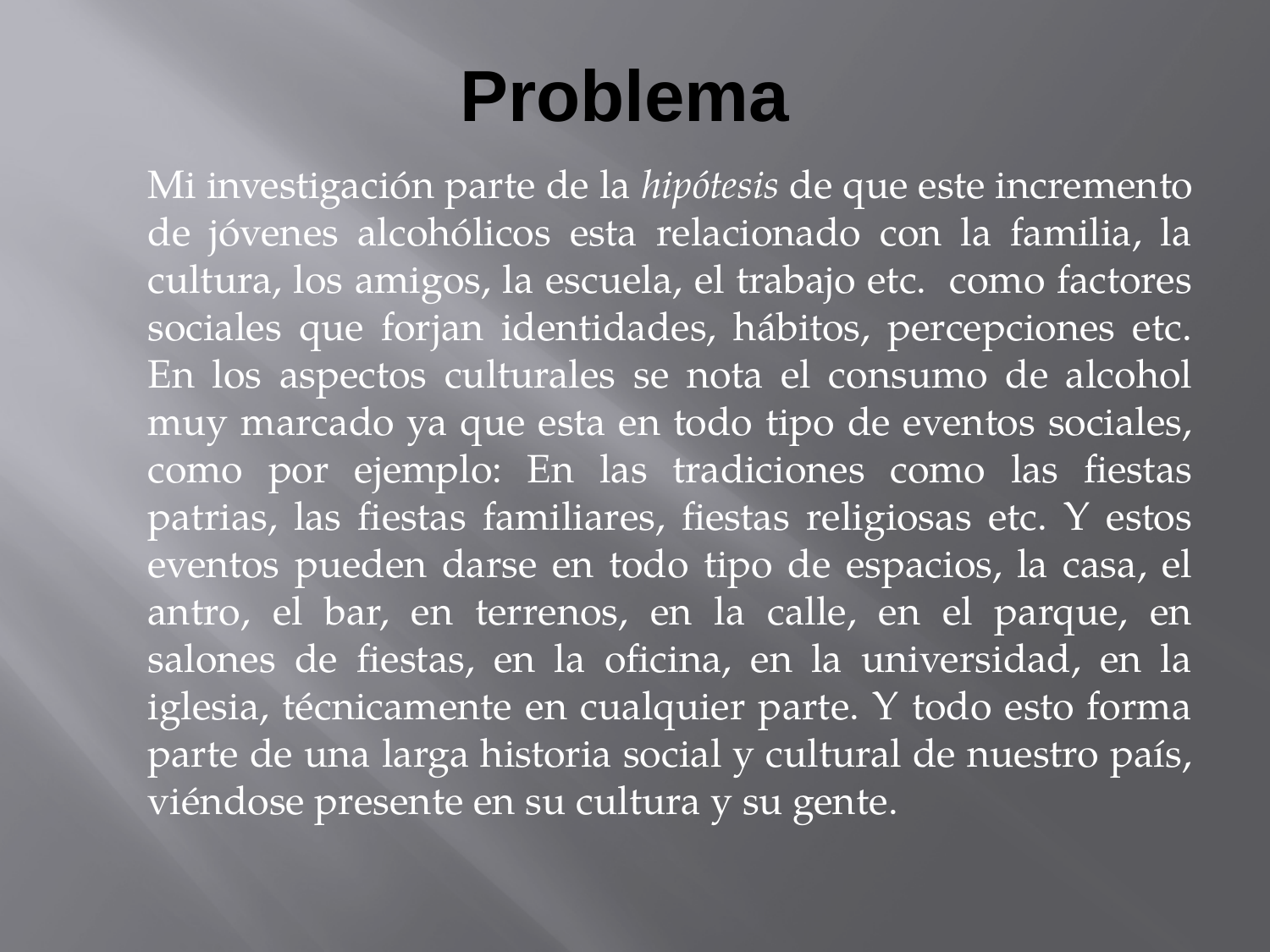

# Problema

		Mi investigación parte de la hipótesis de que este incremento de jóvenes alcohólicos esta relacionado con la familia, la cultura, los amigos, la escuela, el trabajo etc.  como factores sociales que forjan identidades, hábitos, percepciones etc. En los aspectos culturales se nota el consumo de alcohol muy marcado ya que esta en todo tipo de eventos sociales, como por ejemplo: En las tradiciones como las fiestas patrias, las fiestas familiares, fiestas religiosas etc. Y estos eventos pueden darse en todo tipo de espacios, la casa, el antro, el bar, en terrenos, en la calle, en el parque, en salones de fiestas, en la oficina, en la universidad, en la iglesia, técnicamente en cualquier parte. Y todo esto forma parte de una larga historia social y cultural de nuestro país, viéndose presente en su cultura y su gente.